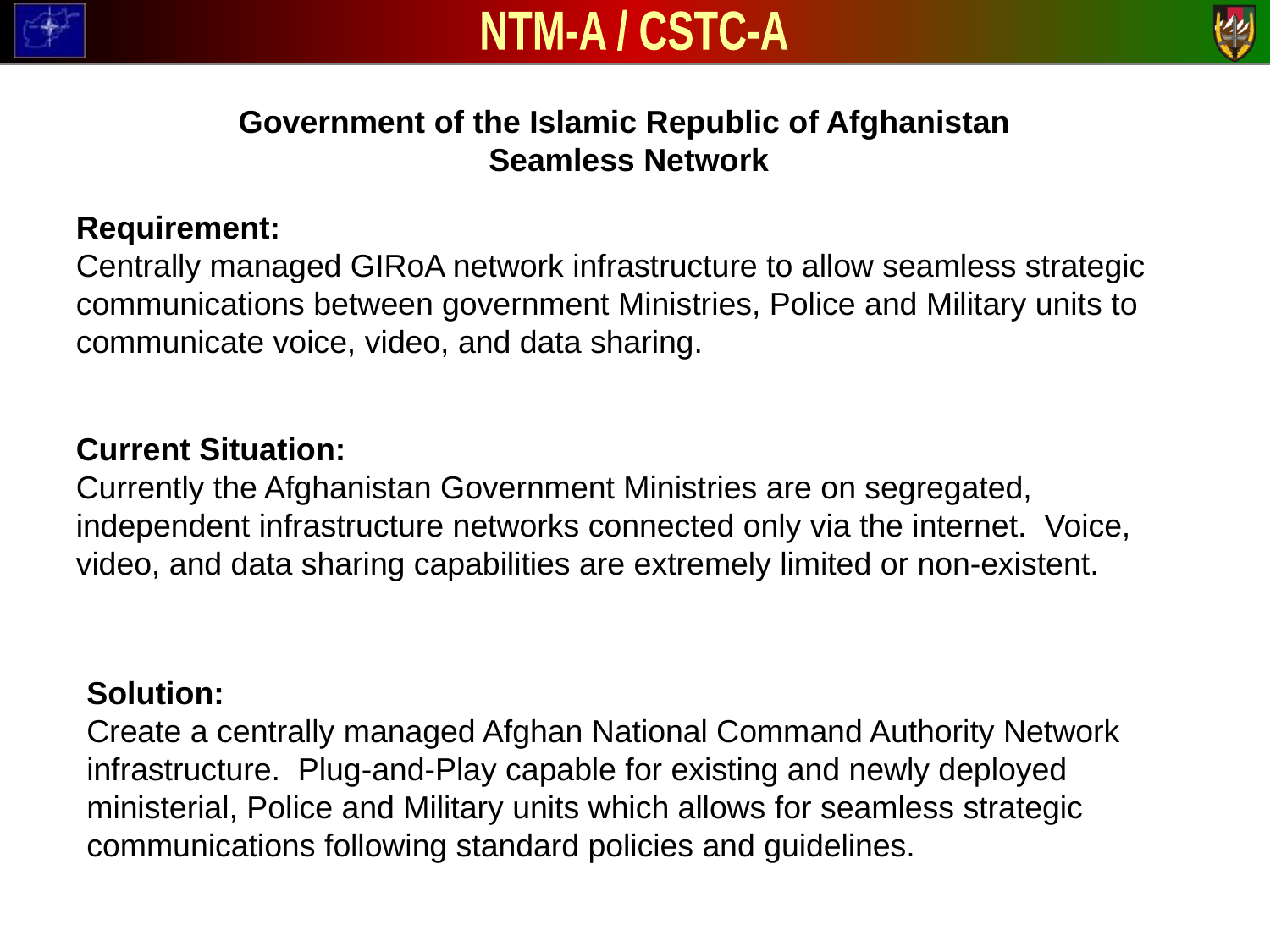

Government of the Islamic Republic of Afghanistan
 Seamless Network
Requirement:
Centrally managed GIRoA network infrastructure to allow seamless strategic communications between government Ministries, Police and Military units to communicate voice, video, and data sharing.
Current Situation:
Currently the Afghanistan Government Ministries are on segregated, independent infrastructure networks connected only via the internet.  Voice, video, and data sharing capabilities are extremely limited or non-existent.
Solution:
Create a centrally managed Afghan National Command Authority Network infrastructure.  Plug-and-Play capable for existing and newly deployed ministerial, Police and Military units which allows for seamless strategic communications following standard policies and guidelines.